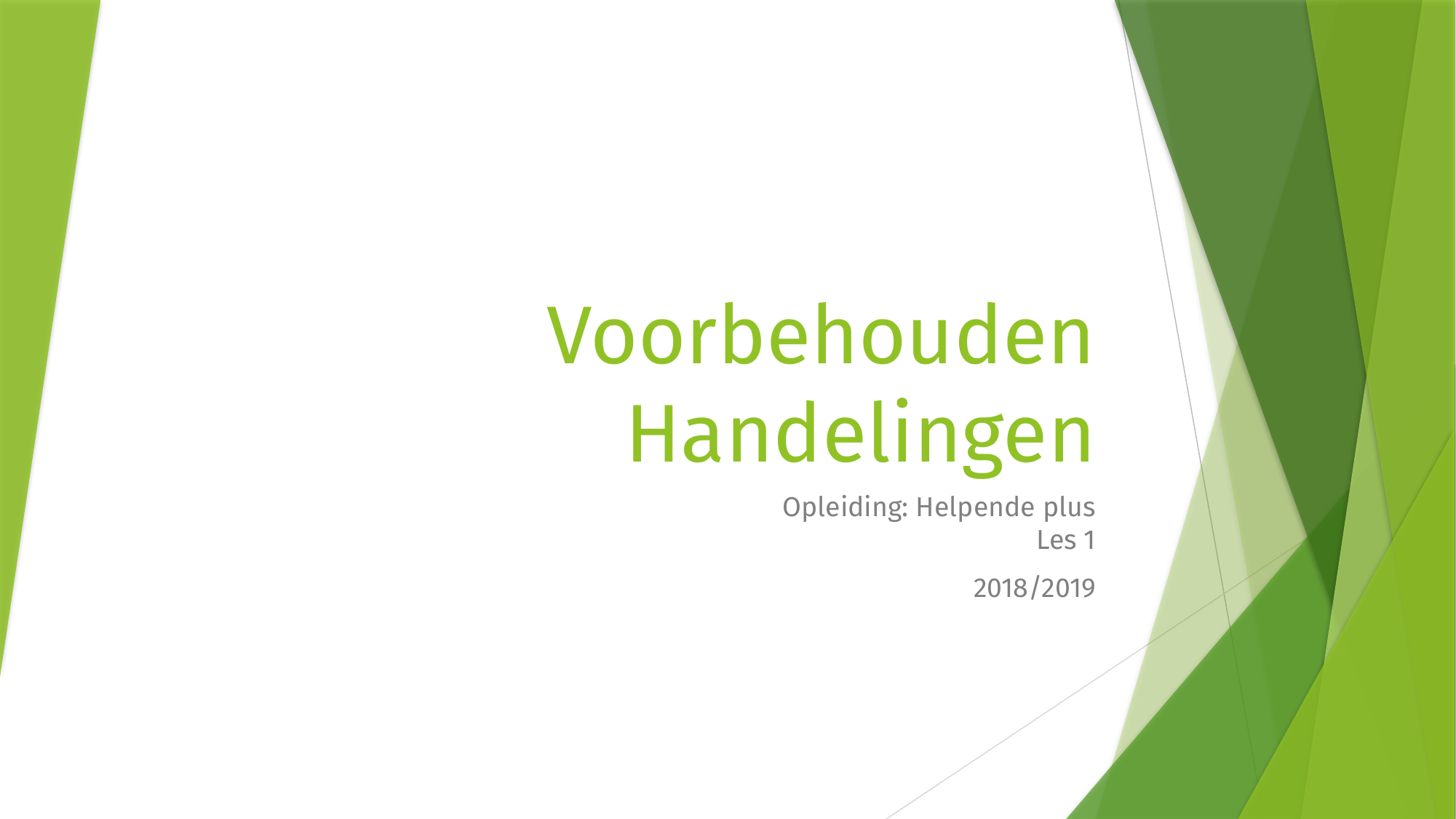

# Voorbehouden Handelingen
Opleiding: Helpende plus
Les 1
2018/2019